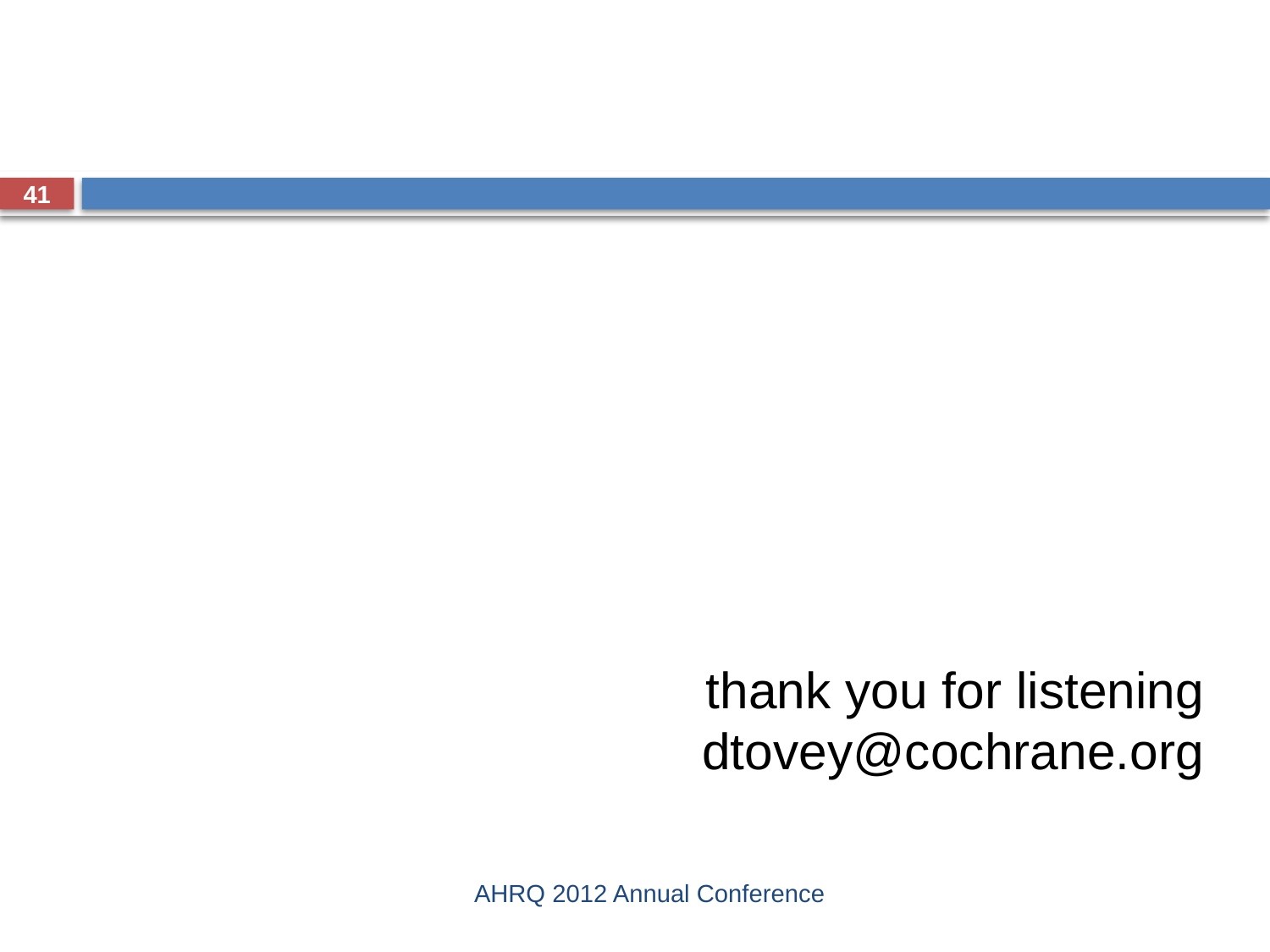

#
41
thank you for listening
dtovey@cochrane.org
AHRQ 2012 Annual Conference